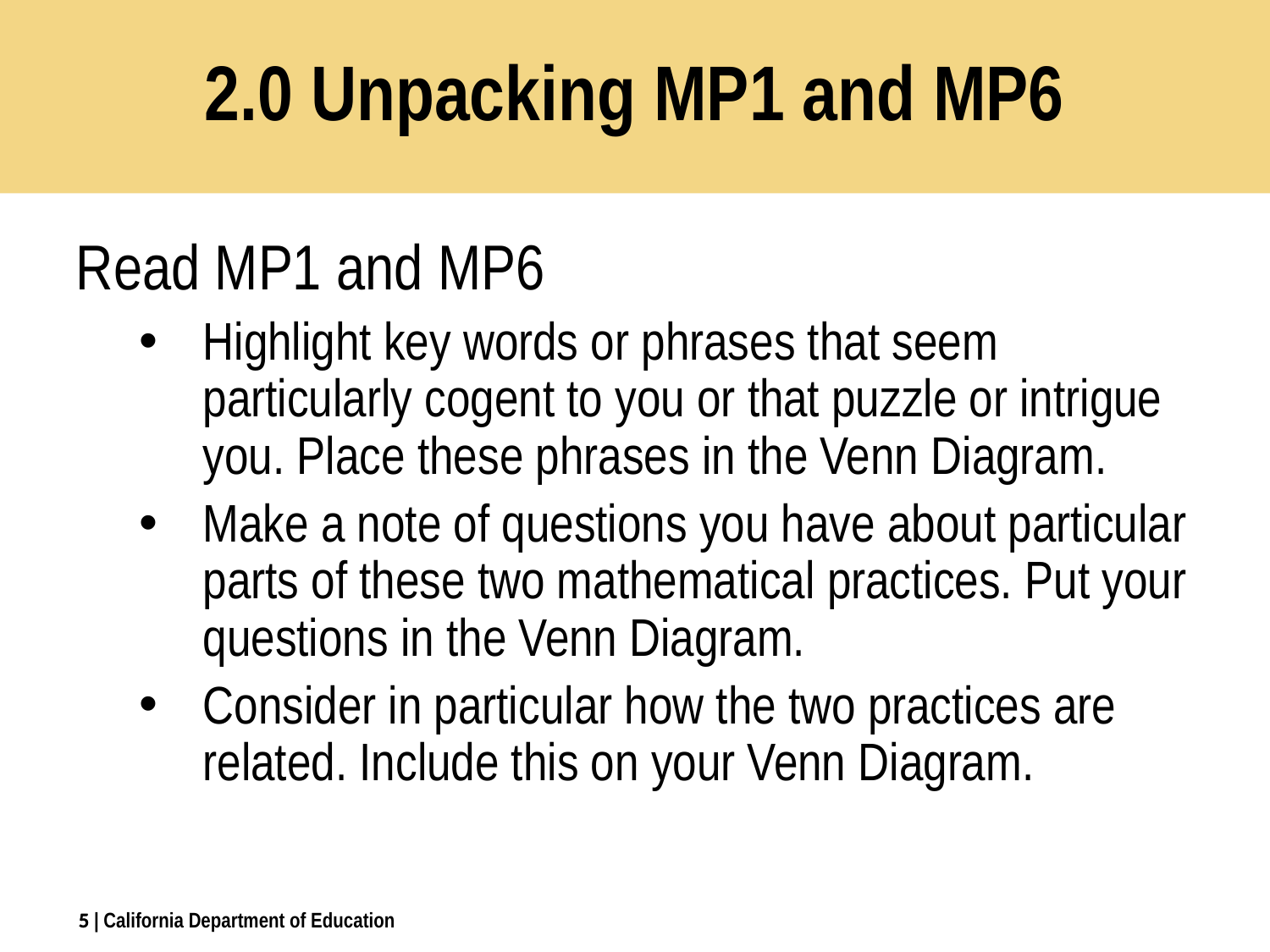

# 2.0 Unpacking MP1 and MP6
Read MP1 and MP6
Highlight key words or phrases that seem particularly cogent to you or that puzzle or intrigue you. Place these phrases in the Venn Diagram.
Make a note of questions you have about particular parts of these two mathematical practices. Put your questions in the Venn Diagram.
Consider in particular how the two practices are related. Include this on your Venn Diagram.

5
5
| California Department of Education